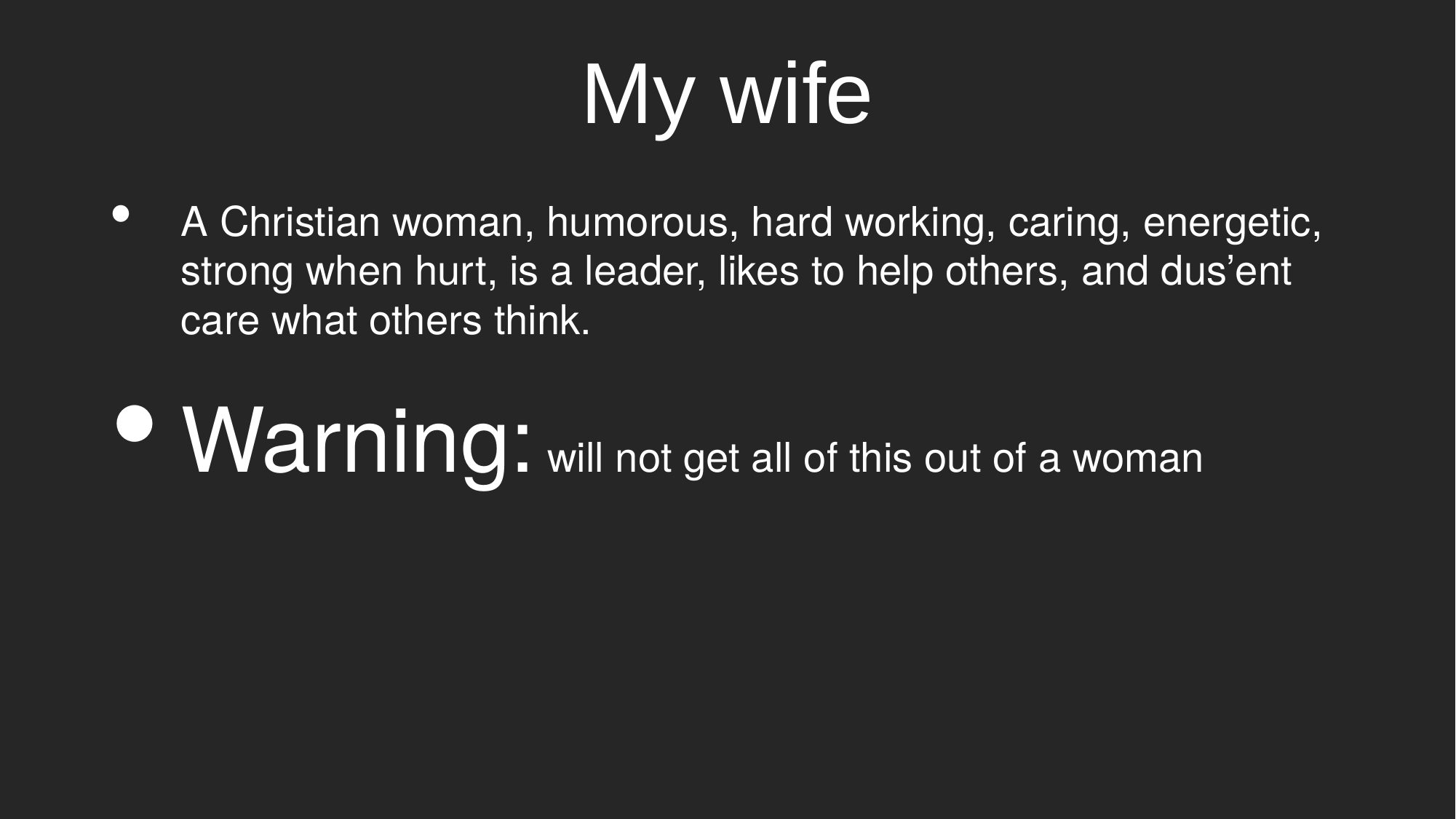

# My wife
A Christian woman, humorous, hard working, caring, energetic, strong when hurt, is a leader, likes to help others, and dus’ent care what others think.
Warning: will not get all of this out of a woman